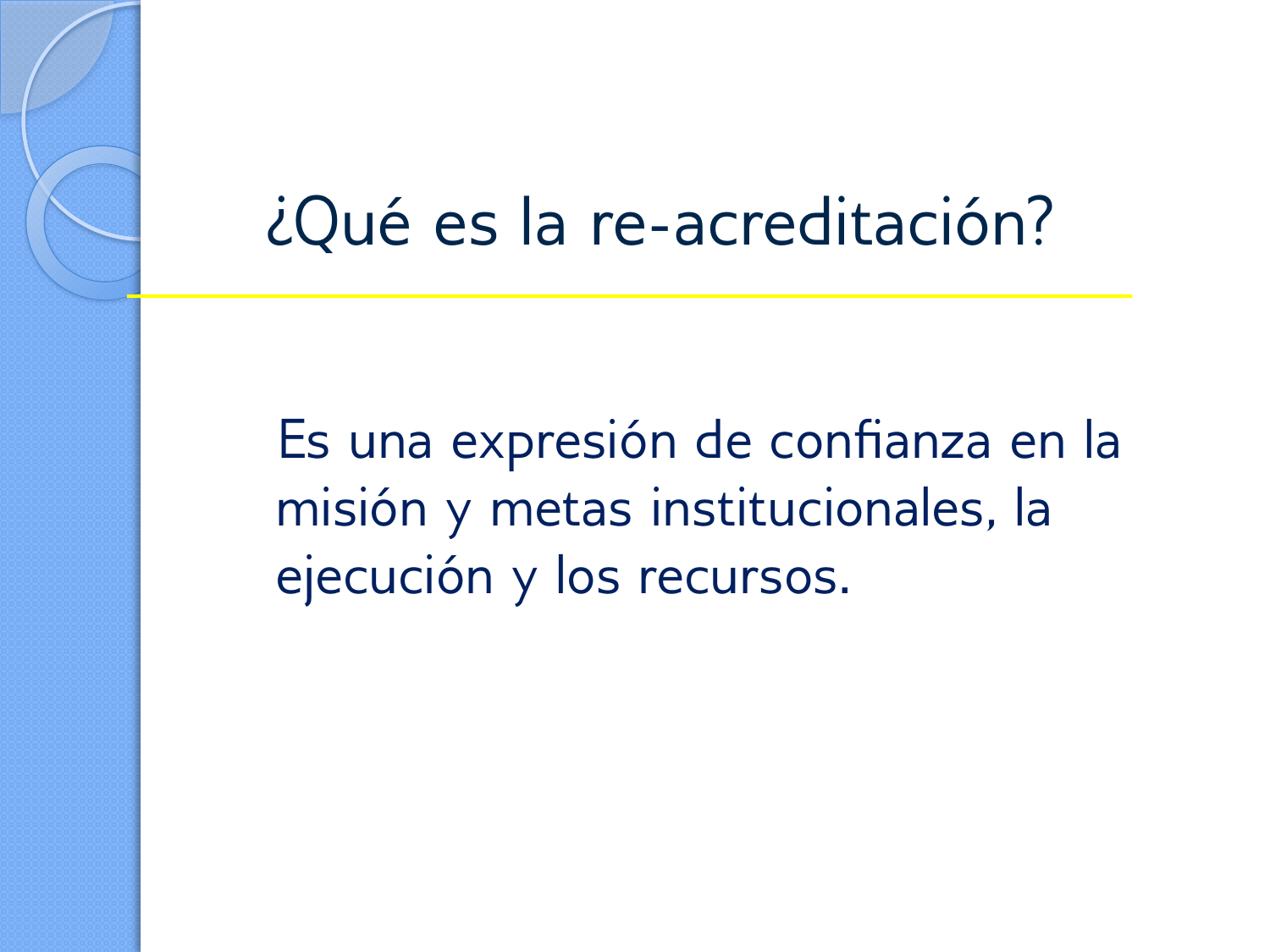

# ¿Qué es la re-acreditación?

Es una expresión de confianza en la misión y metas institucionales, la ejecución y los recursos.